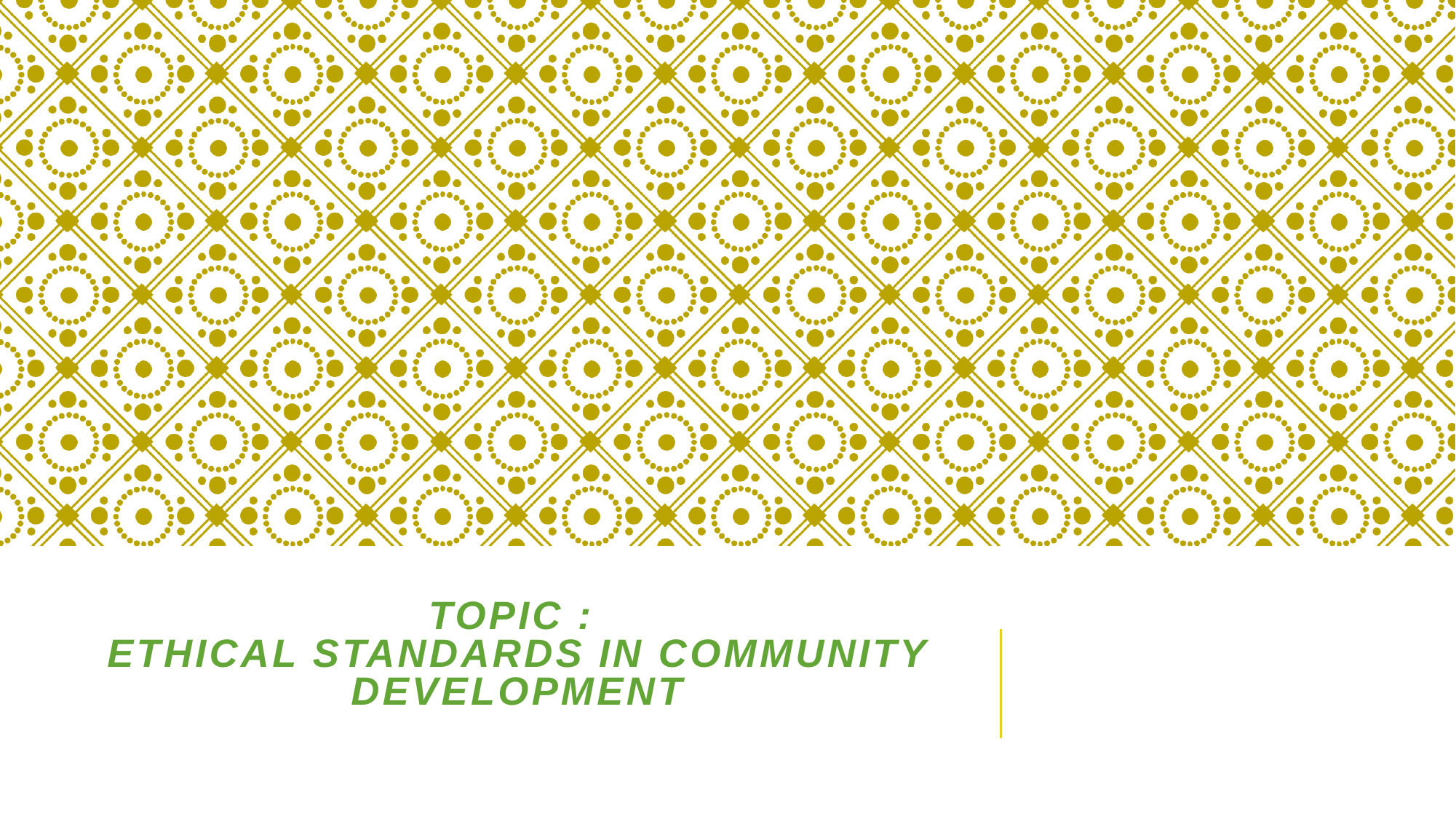

# Topic : Ethical standards in community development